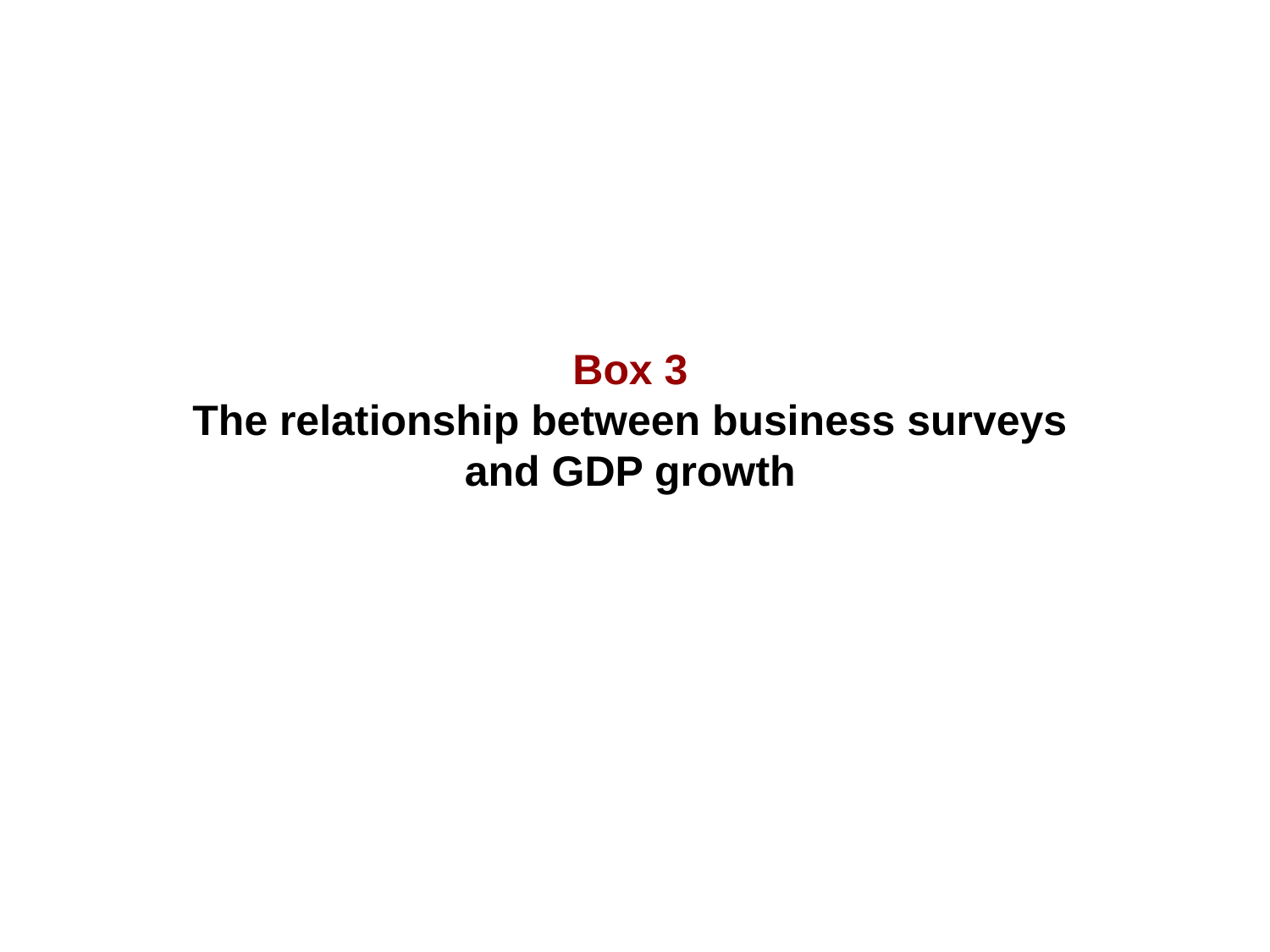

Box 3
The relationship between business surveys
and GDP growth